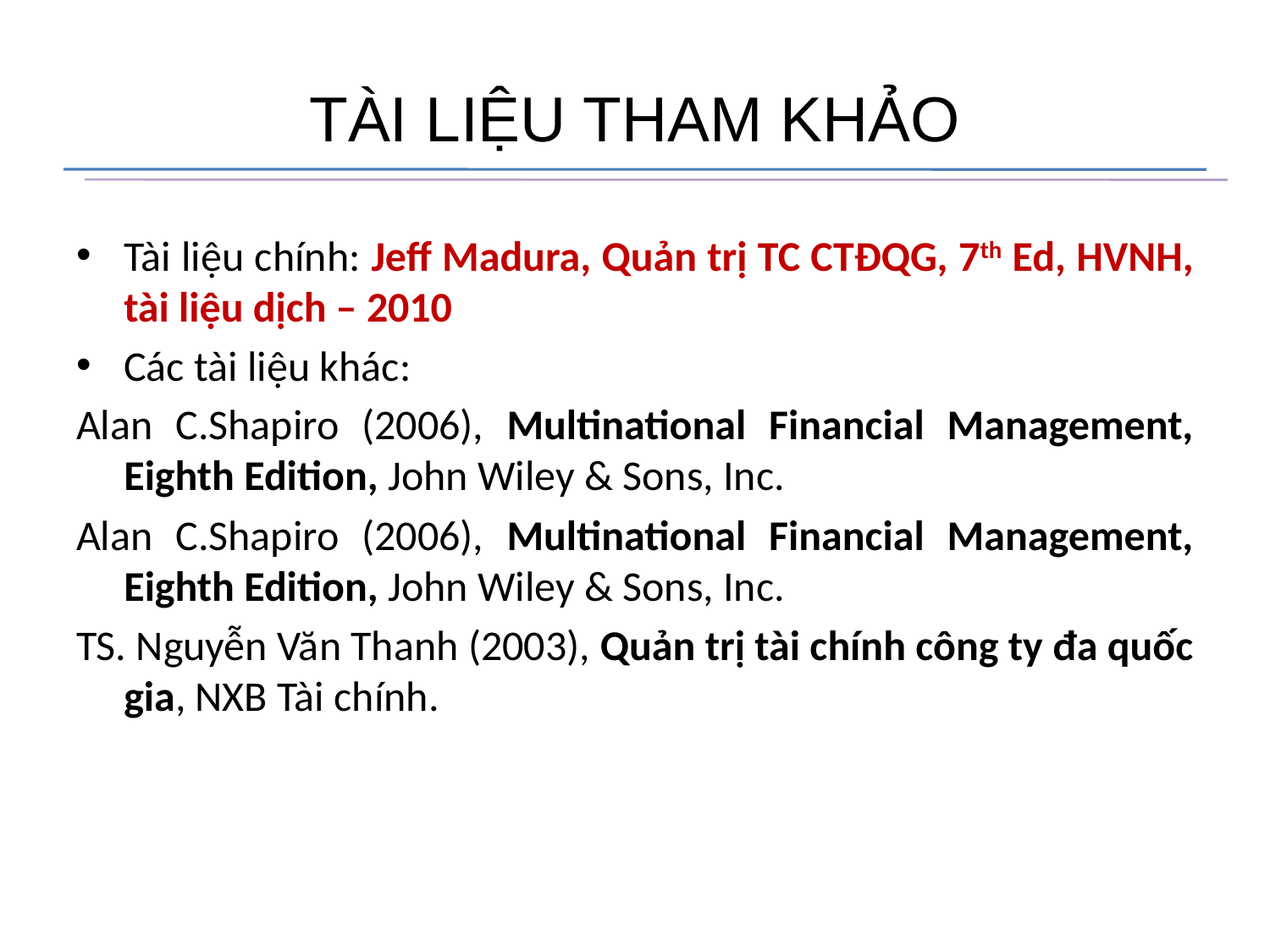

# TÀI LIỆU THAM KHẢO
Tài liệu chính: Jeff Madura, Quản trị TC CTĐQG, 7th Ed, HVNH, tài liệu dịch – 2010
Các tài liệu khác:
Alan C.Shapiro (2006), Multinational Financial Management, Eighth Edition, John Wiley & Sons, Inc.
Alan C.Shapiro (2006), Multinational Financial Management, Eighth Edition, John Wiley & Sons, Inc.
TS. Nguyễn Văn Thanh (2003), Quản trị tài chính công ty đa quốc gia, NXB Tài chính.